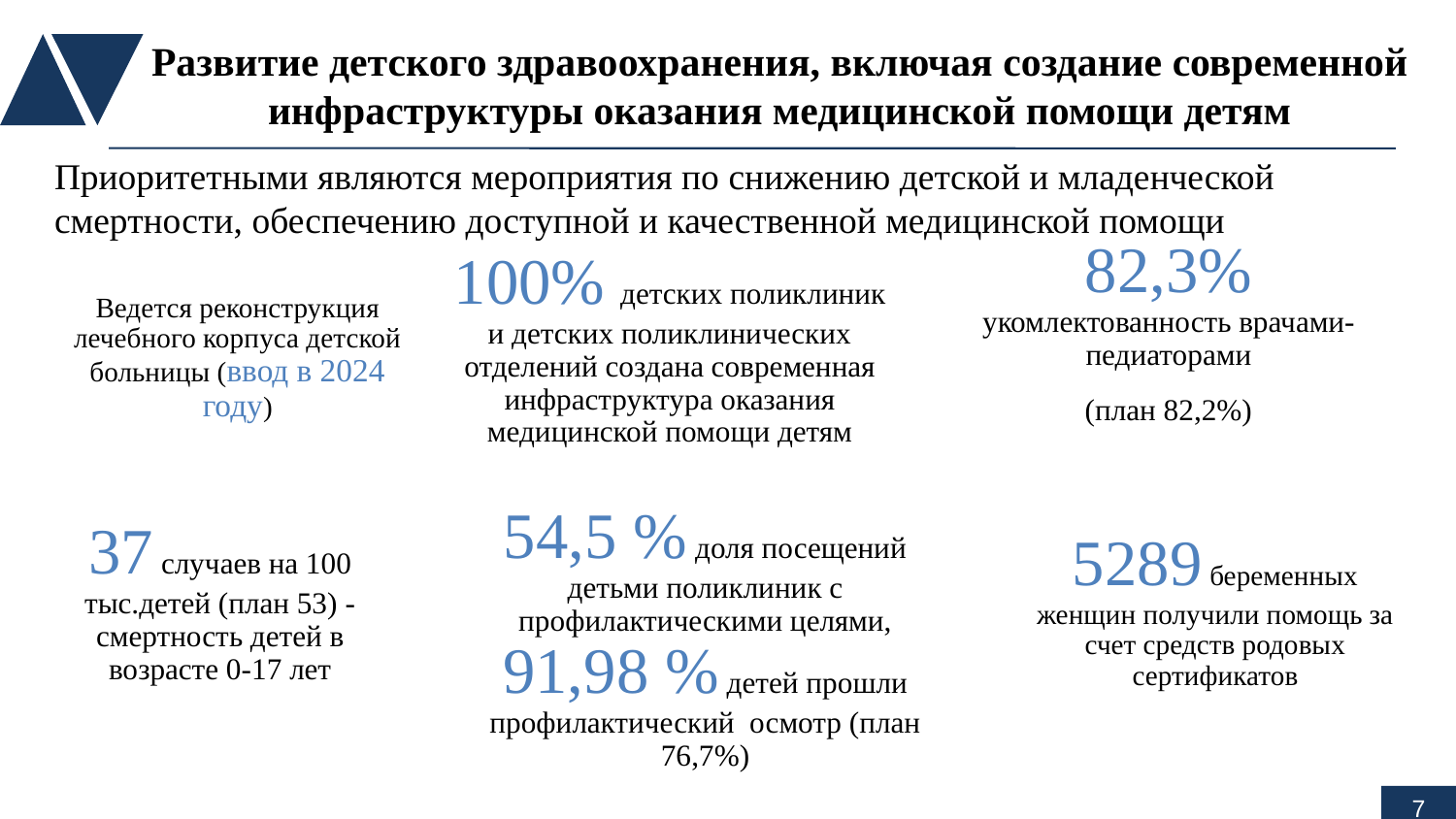

Развитие детского здравоохранения, включая создание современной инфраструктуры оказания медицинской помощи детям

Приоритетными являются мероприятия по снижению детской и младенческой смертности, обеспечению доступной и качественной медицинской помощи
Ведется реконструкция лечебного корпуса детской больницы (ввод в 2024 году)
100%  детских поликлиник и детских поликлинических отделений создана современная инфраструктура оказания медицинской помощи детям
82,3% укомлектованность врачами-педиаторами
(план 82,2%)
37 случаев на 100 тыс.детей (план 53) -смертность детей в возрасте 0-17 лет
54,5 % доля посещений детьми поликлиник с профилактическими целями, 91,98 % детей прошли профилактический  осмотр (план 76,7%)
5289 беременных женщин получили помощь за счет средств родовых сертификатов
7